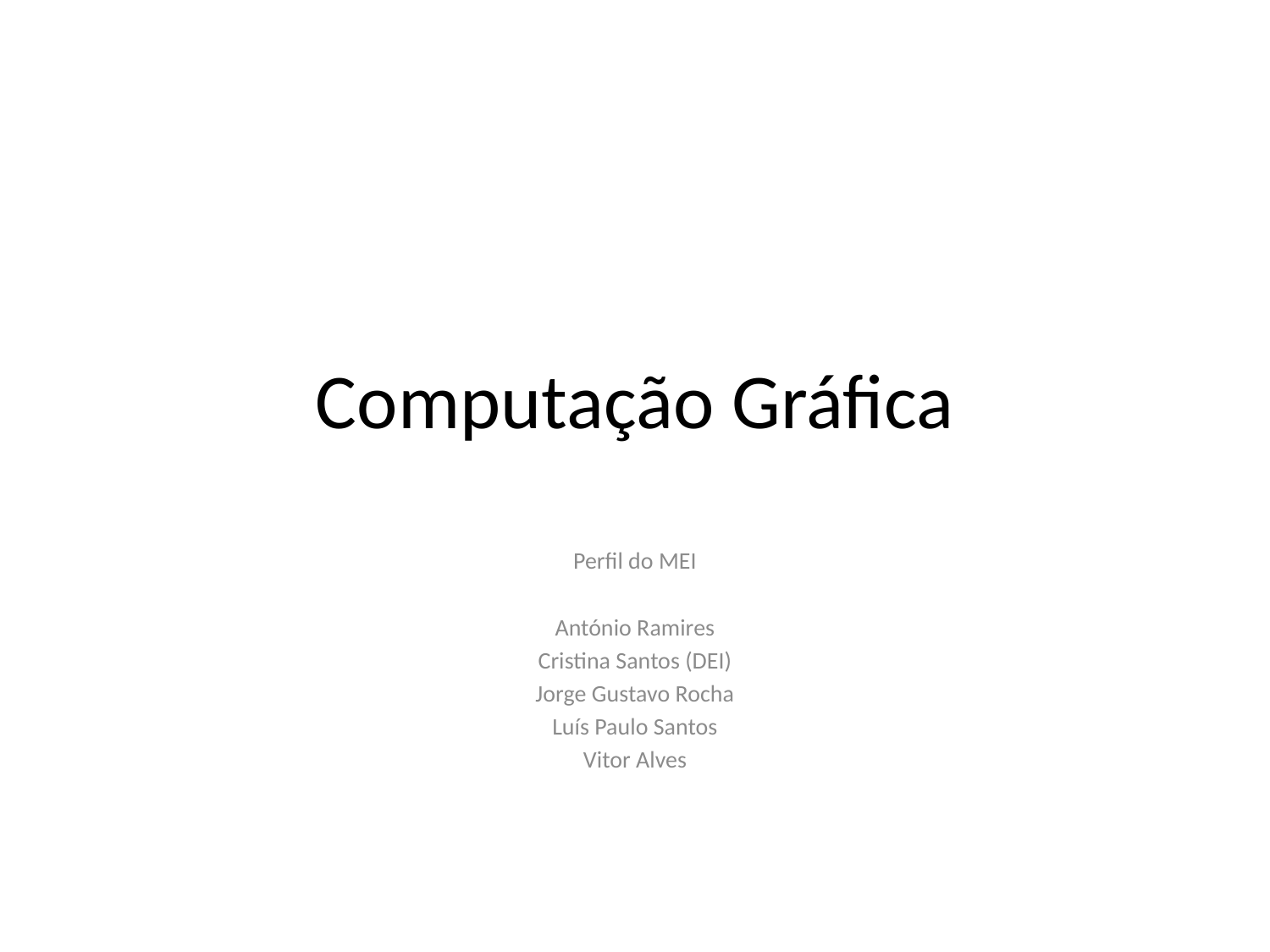

# Computação Gráfica
Perfil do MEI

António Ramires
Cristina Santos (DEI)
Jorge Gustavo Rocha
Luís Paulo Santos
Vitor Alves